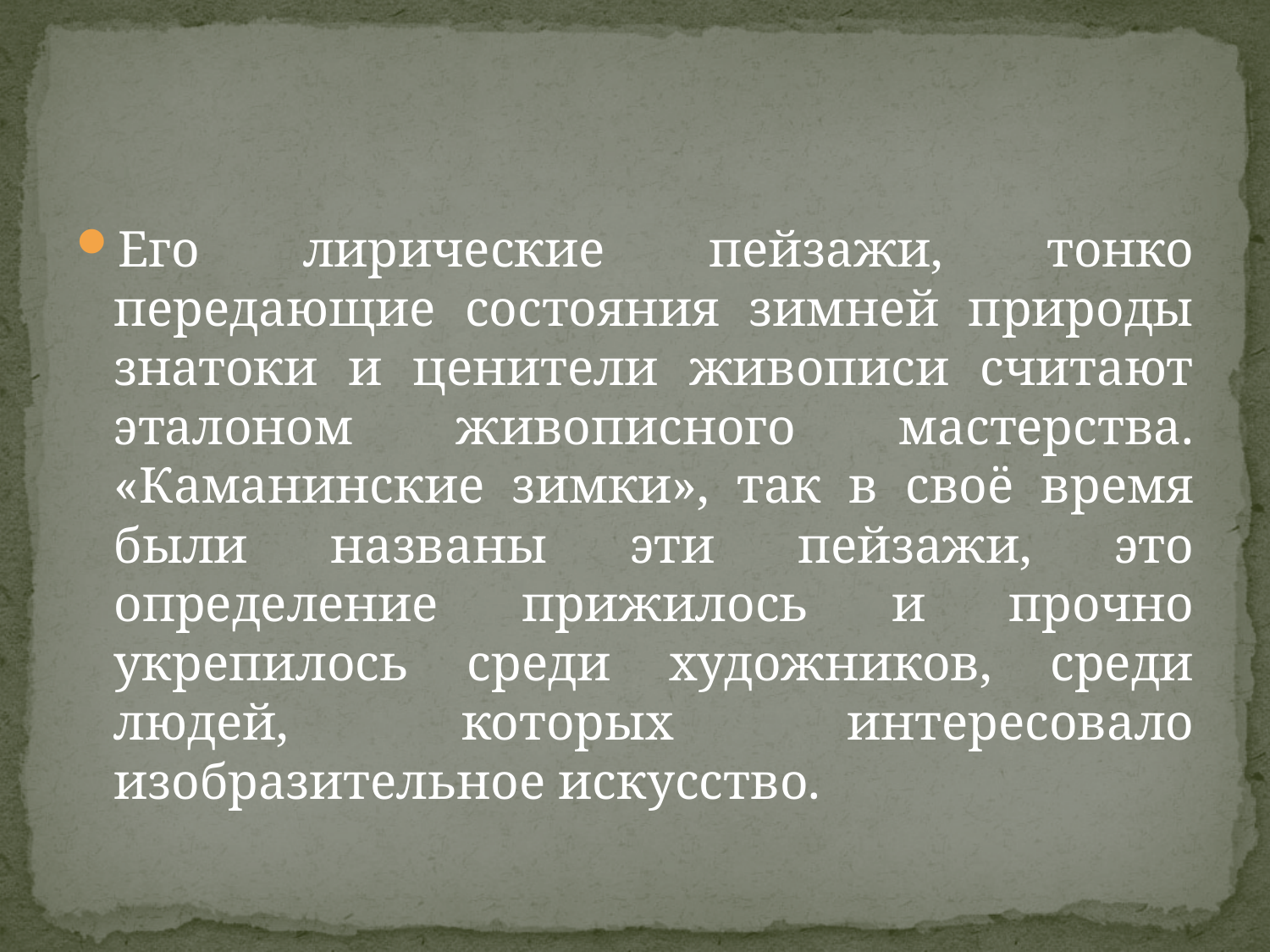

#
Его лирические пейзажи, тонко передающие состояния зимней природы знатоки и ценители живописи считают эталоном живописного мастерства. «Каманинские зимки», так в своё время были названы эти пейзажи, это определение прижилось и прочно укрепилось среди художников, среди людей, которых интересовало изобразительное искусство.